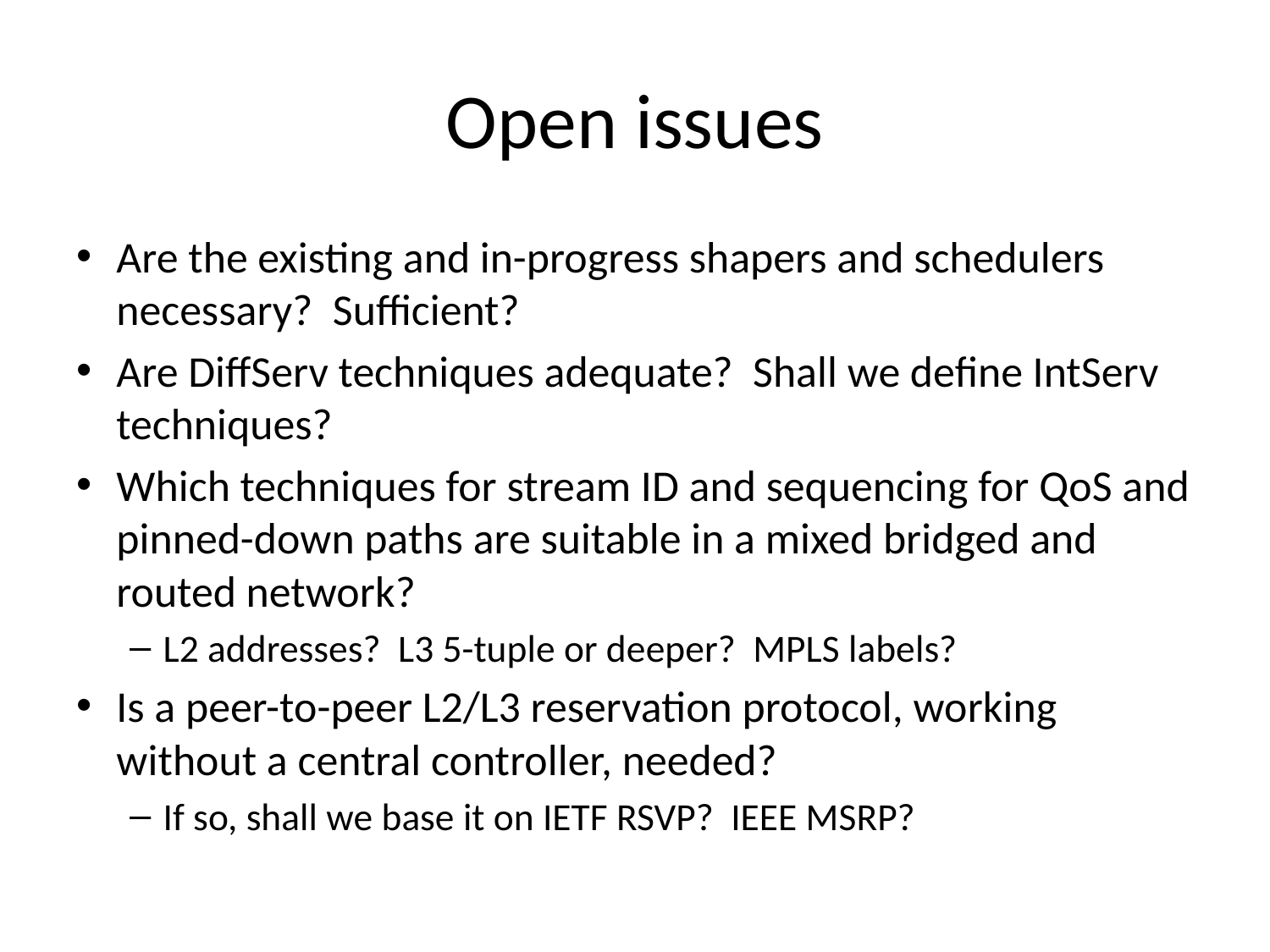

# Open issues
Are the existing and in-progress shapers and schedulers necessary?  Sufficient?
Are DiffServ techniques adequate?  Shall we define IntServ techniques?
Which techniques for stream ID and sequencing for QoS and pinned-down paths are suitable in a mixed bridged and routed network?
L2 addresses?  L3 5-tuple or deeper?  MPLS labels?
Is a peer-to-peer L2/L3 reservation protocol, working without a central controller, needed?
If so, shall we base it on IETF RSVP?  IEEE MSRP?